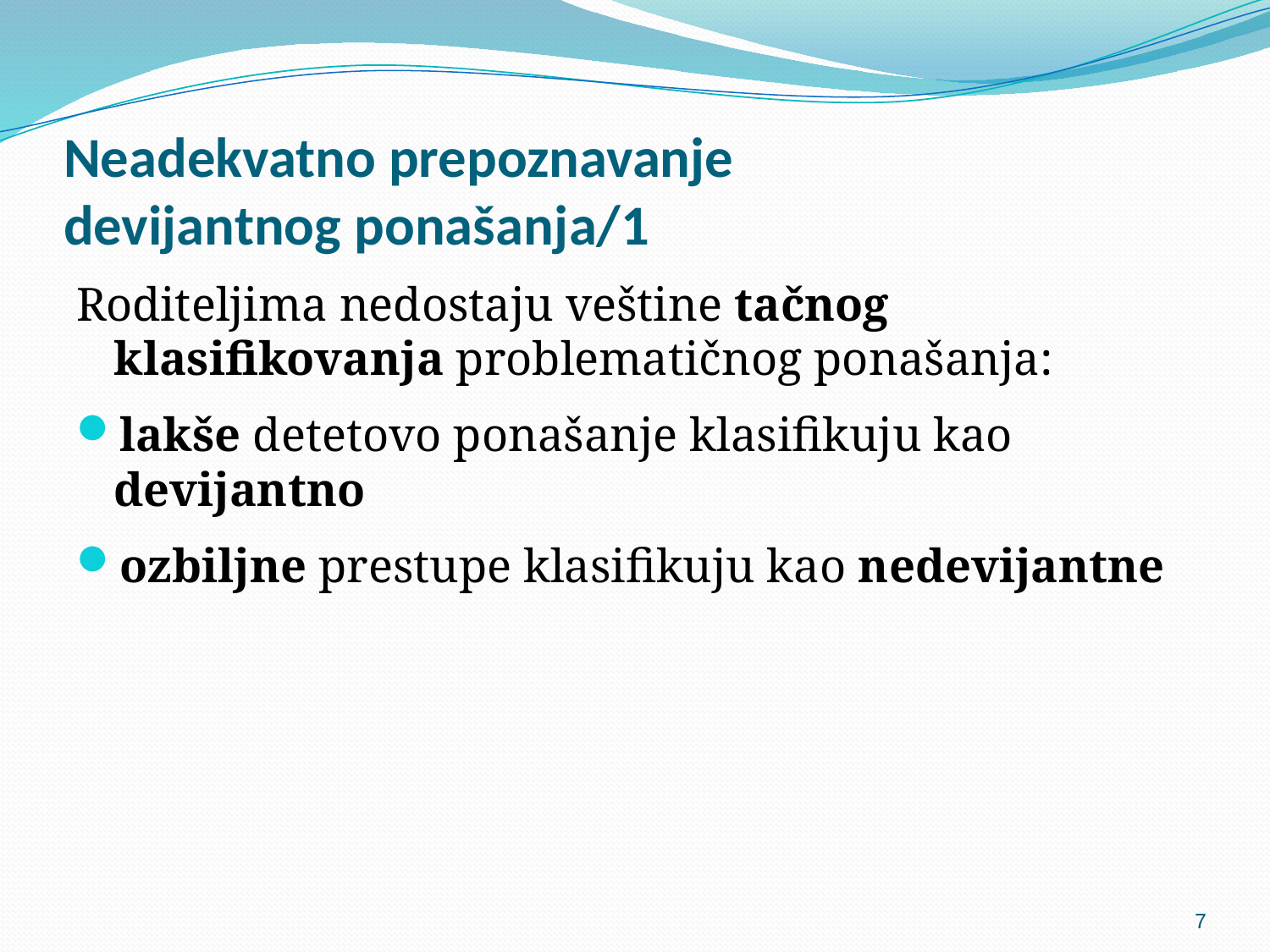

# Neadekvatno prepoznavanje devijantnog ponašanja/1
Roditeljima nedostaju veštine tačnog klasifikovanja problematičnog ponašanja:
lakše detetovo ponašanje klasifikuju kao devijantno
ozbiljne prestupe klasifikuju kao nedevijantne

7